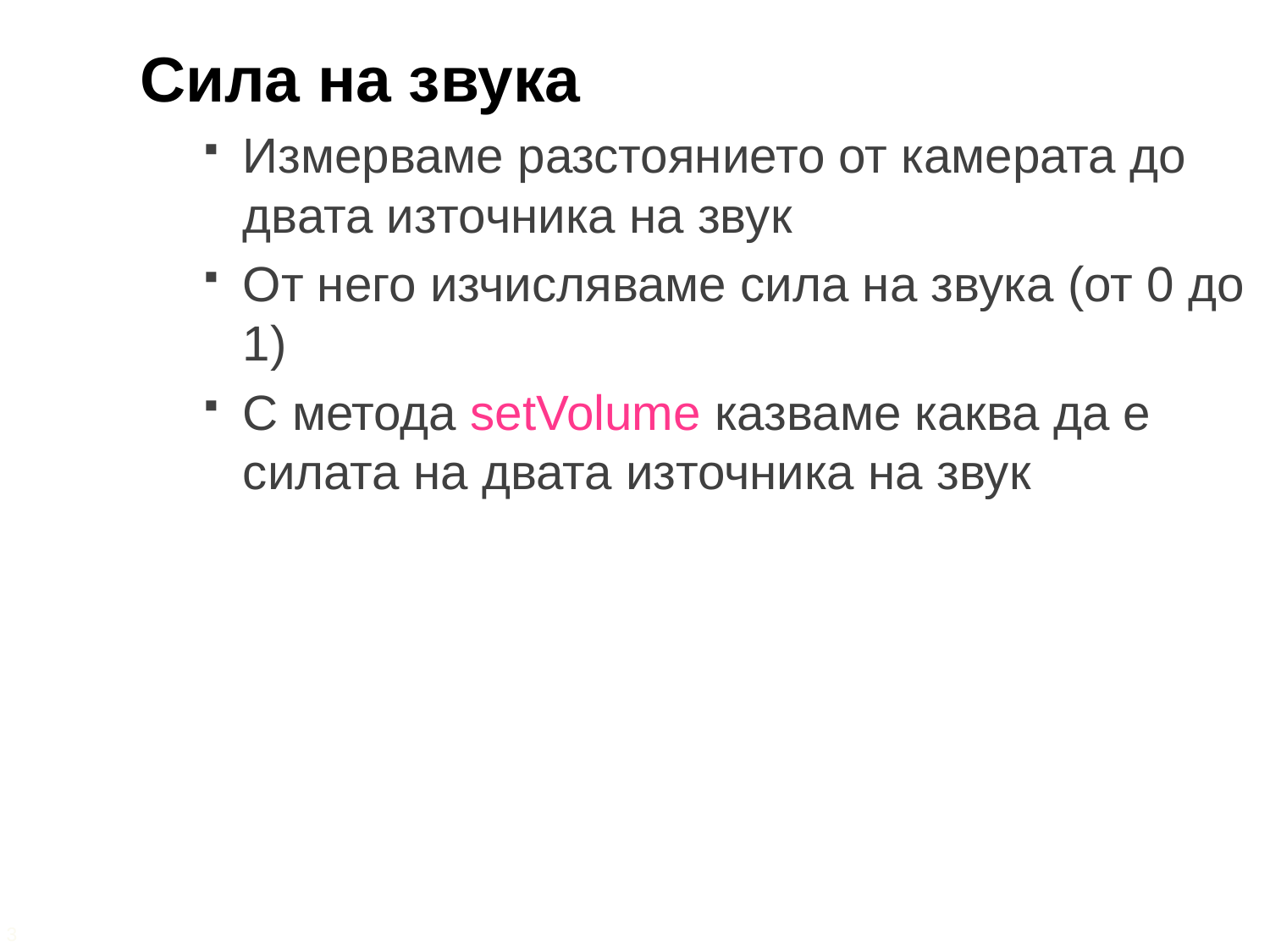

Сила на звука
Измерваме разстоянието от камерата до двата източника на звук
От него изчисляваме сила на звука (от 0 до 1)
С метода setVolume казваме каква да е силата на двата източника на звук